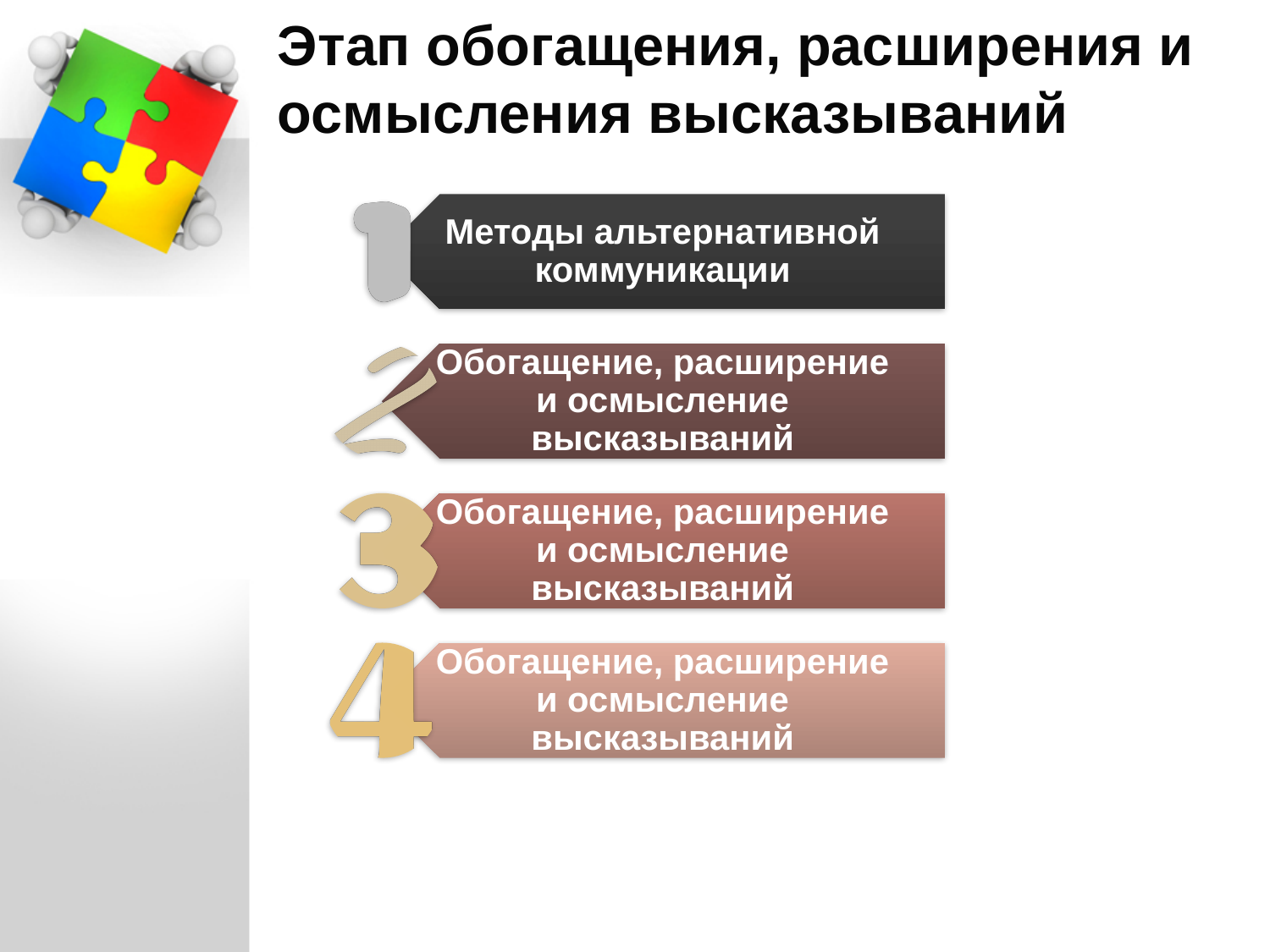

# Этап обогащения, расширения и осмысления высказываний
Методы альтернативной коммуникации
Обогащение, расширение и осмысление высказываний
Обогащение, расширение и осмысление высказываний
Обогащение, расширение и осмысление высказываний